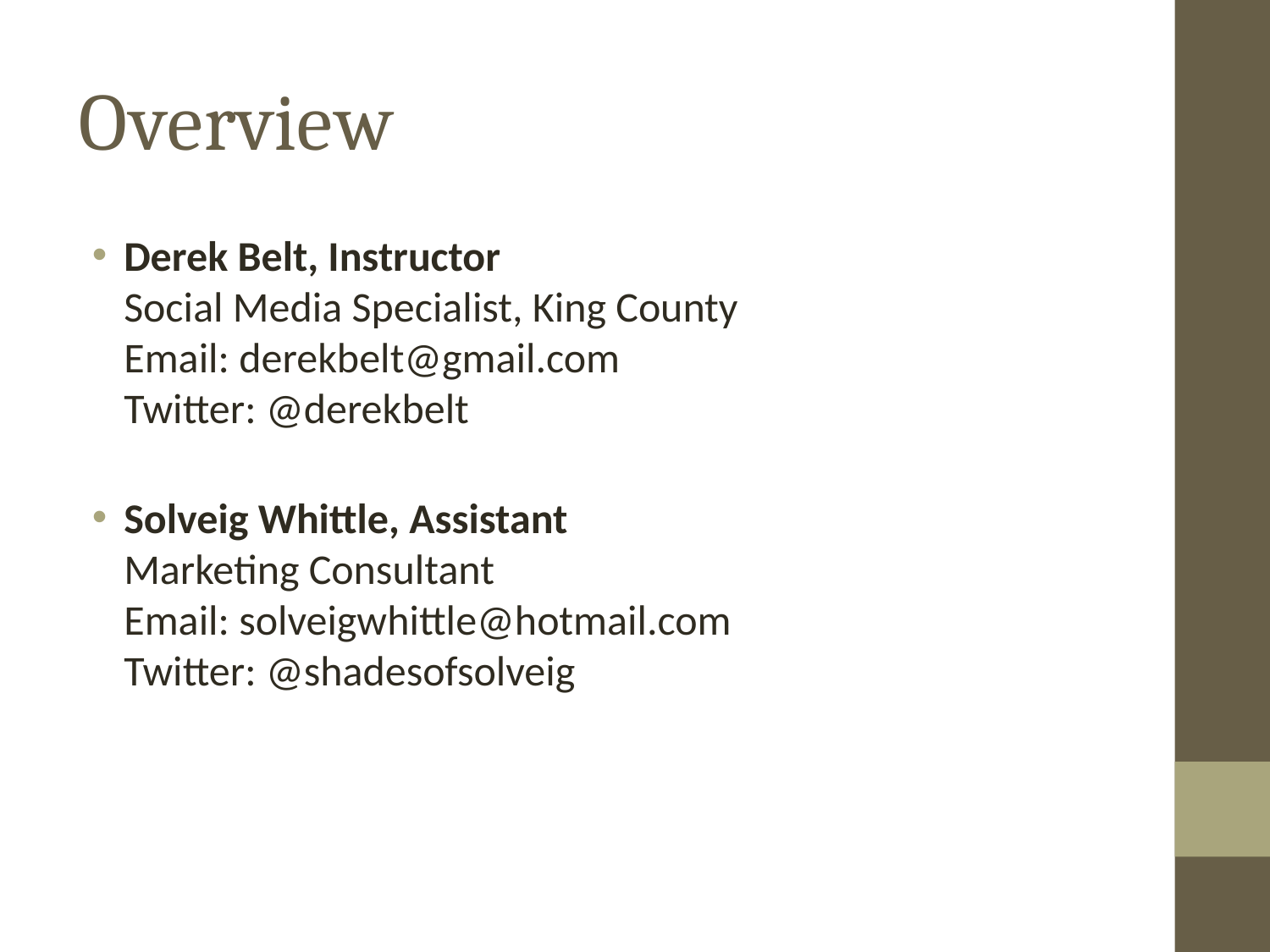

# Overview
Derek Belt, Instructor
Social Media Specialist, King County
Email: derekbelt@gmail.com
Twitter: @derekbelt
Solveig Whittle, Assistant
Marketing Consultant
Email: solveigwhittle@hotmail.com
Twitter: @shadesofsolveig